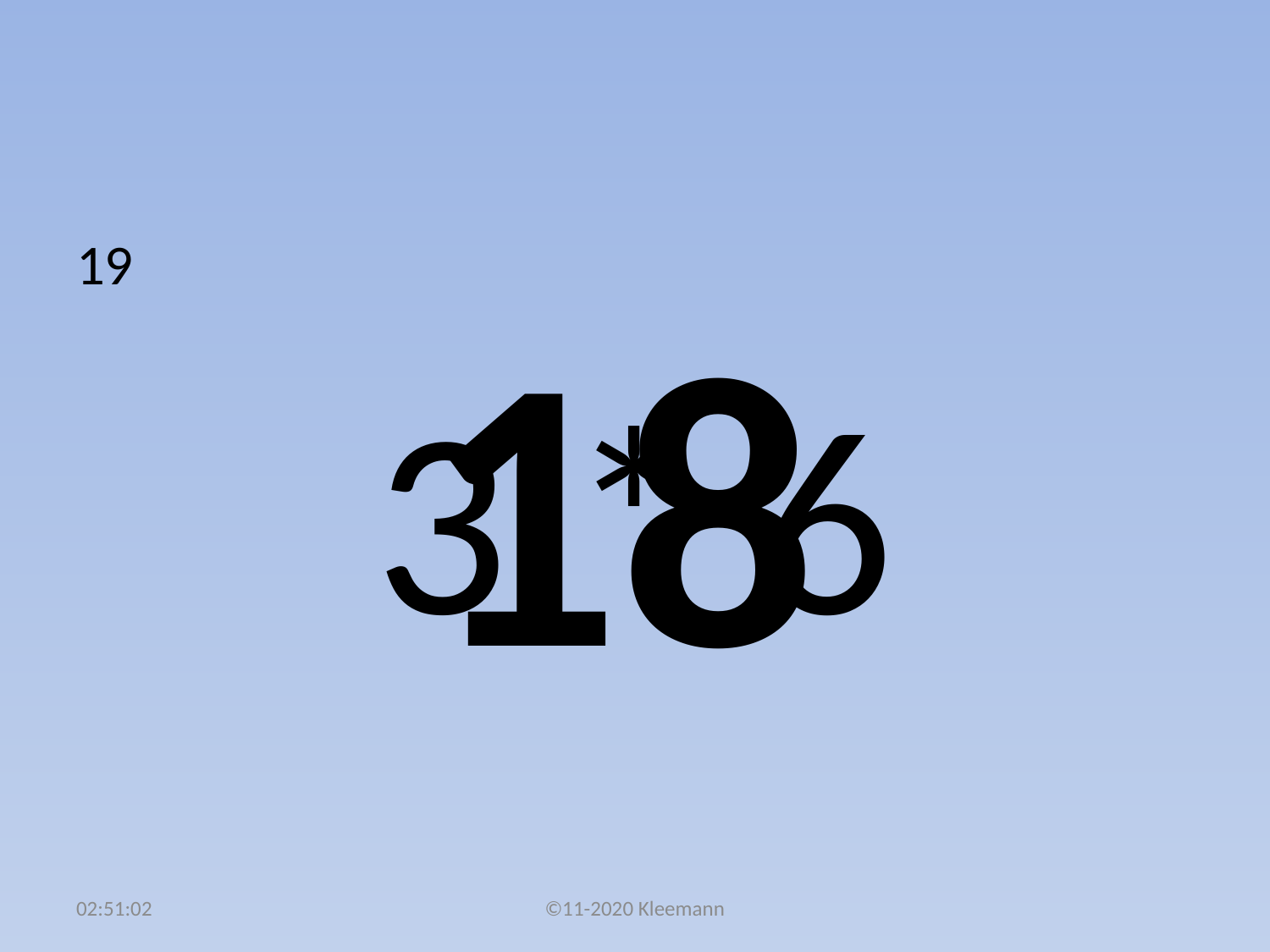

#
19
3 * 6
18
02:51:02
©11-2020 Kleemann